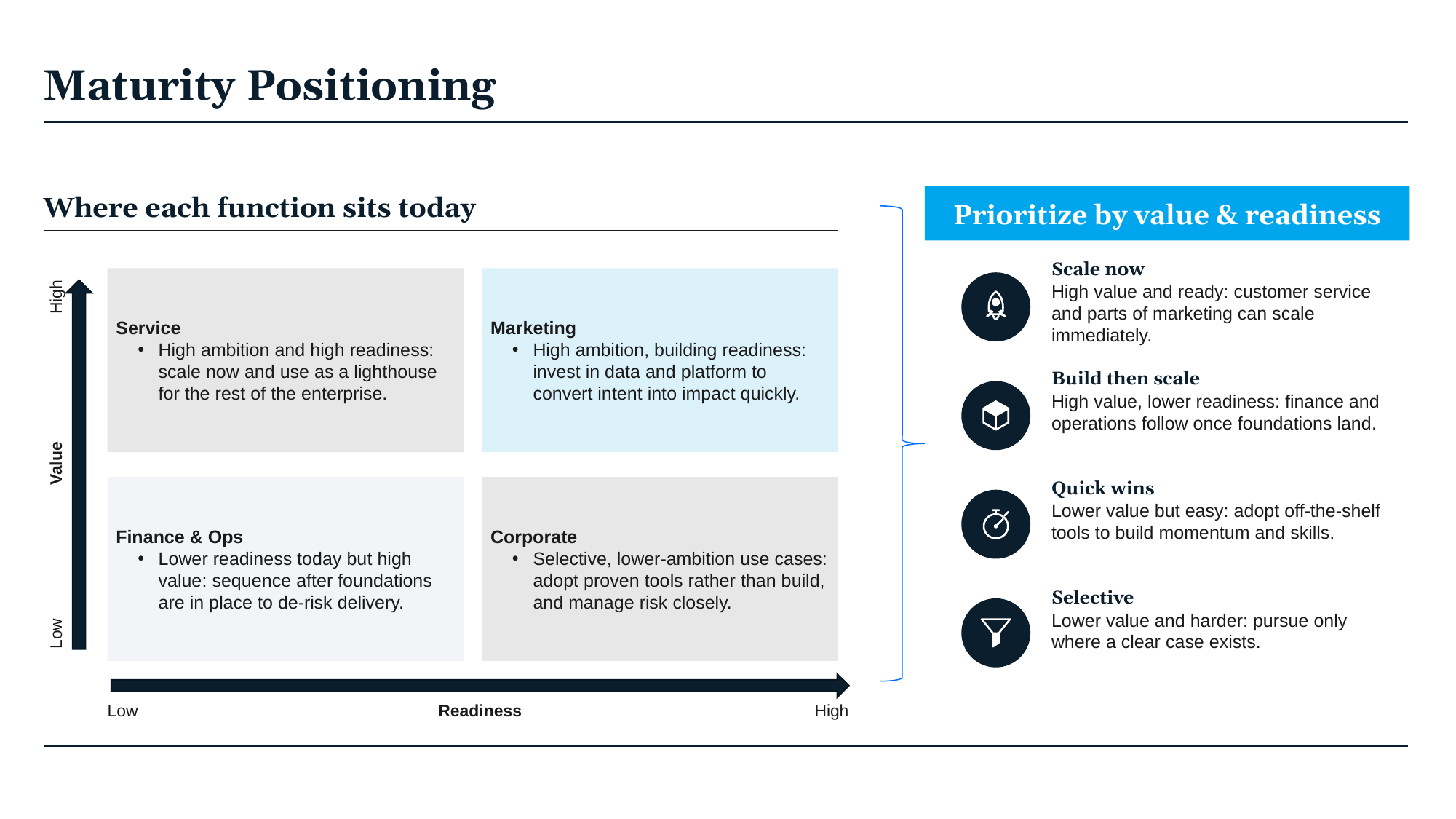

# Maturity Positioning
Where each function sits today
Service
High ambition and high readiness: scale now and use as a lighthouse for the rest of the enterprise.
Marketing
High ambition, building readiness: invest in data and platform to convert intent into impact quickly.

Low
High
Value
Finance & Ops
Lower readiness today but high value: sequence after foundations are in place to de-risk delivery.
Corporate
Selective, lower-ambition use cases: adopt proven tools rather than build, and manage risk closely.

Low
Readiness
High
Prioritize by value & readiness

Scale now
High value and ready: customer service and parts of marketing can scale immediately.

Build then scale
High value, lower readiness: finance and operations follow once foundations land.

Quick wins
Lower value but easy: adopt off-the-shelf tools to build momentum and skills.

Selective
Lower value and harder: pursue only where a clear case exists.